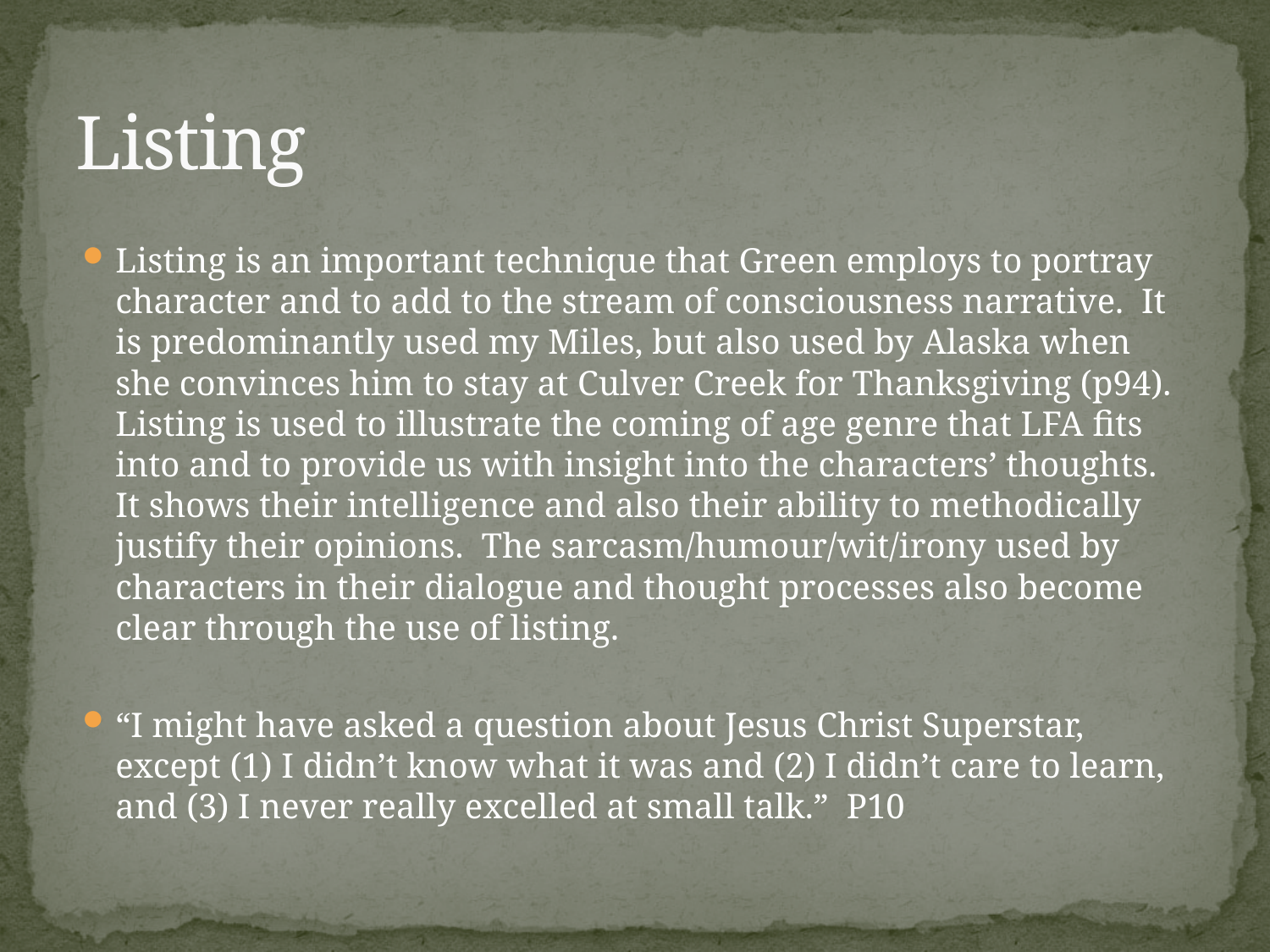

# Listing
Listing is an important technique that Green employs to portray character and to add to the stream of consciousness narrative.  It is predominantly used my Miles, but also used by Alaska when she convinces him to stay at Culver Creek for Thanksgiving (p94).  Listing is used to illustrate the coming of age genre that LFA fits into and to provide us with insight into the characters’ thoughts.  It shows their intelligence and also their ability to methodically justify their opinions.  The sarcasm/humour/wit/irony used by characters in their dialogue and thought processes also become clear through the use of listing.

“I might have asked a question about Jesus Christ Superstar, except (1) I didn’t know what it was and (2) I didn’t care to learn, and (3) I never really excelled at small talk.”  P10